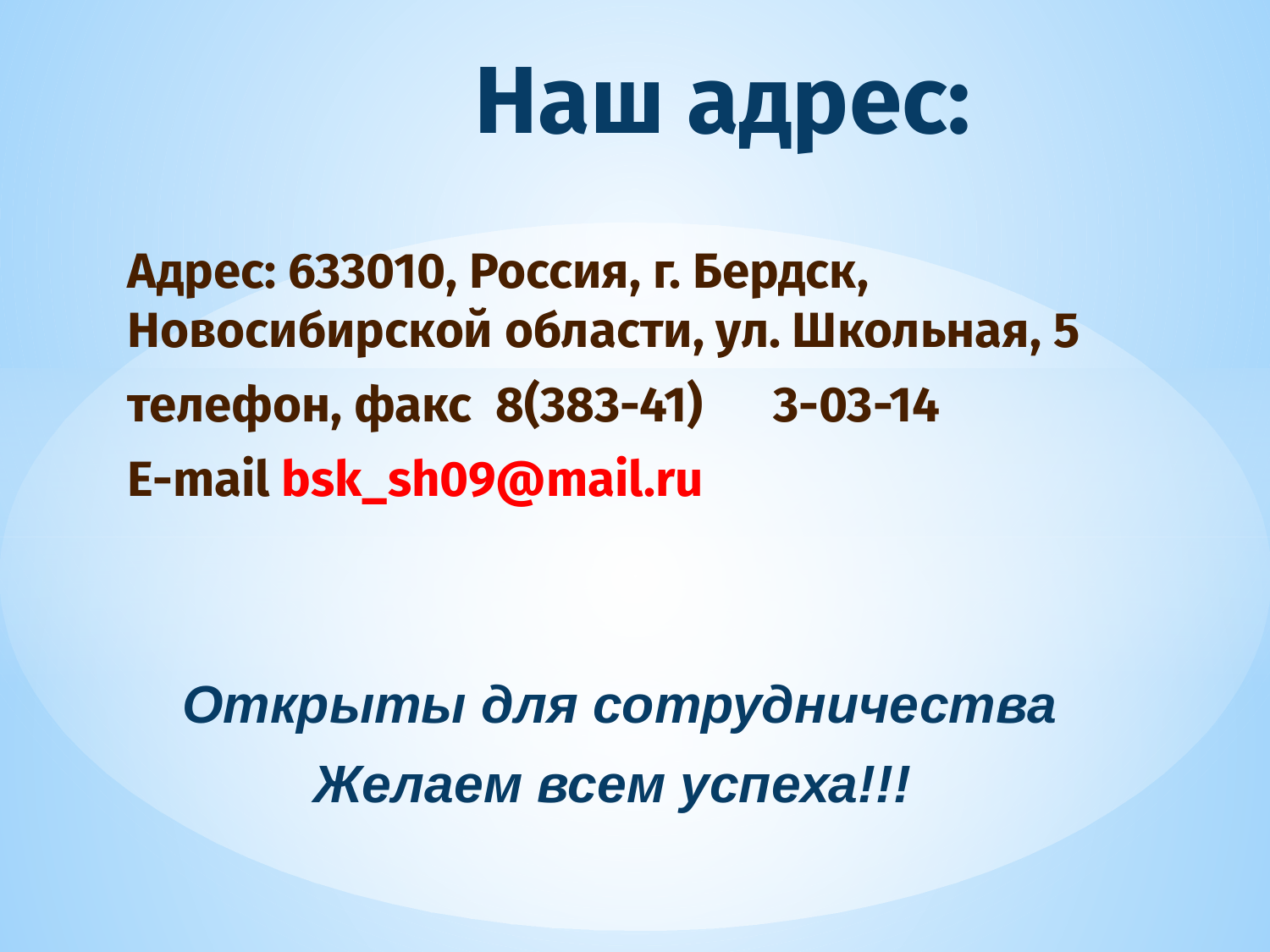

# Наш адрес:
Адрес: 633010, Россия, г. Бердск, Новосибирской области, ул. Школьная, 5
телефон, факс  8(383-41)      3-03-14
E-mail bsk_sh09@mail.ru

Открыты для сотрудничества
Желаем всем успеха!!!